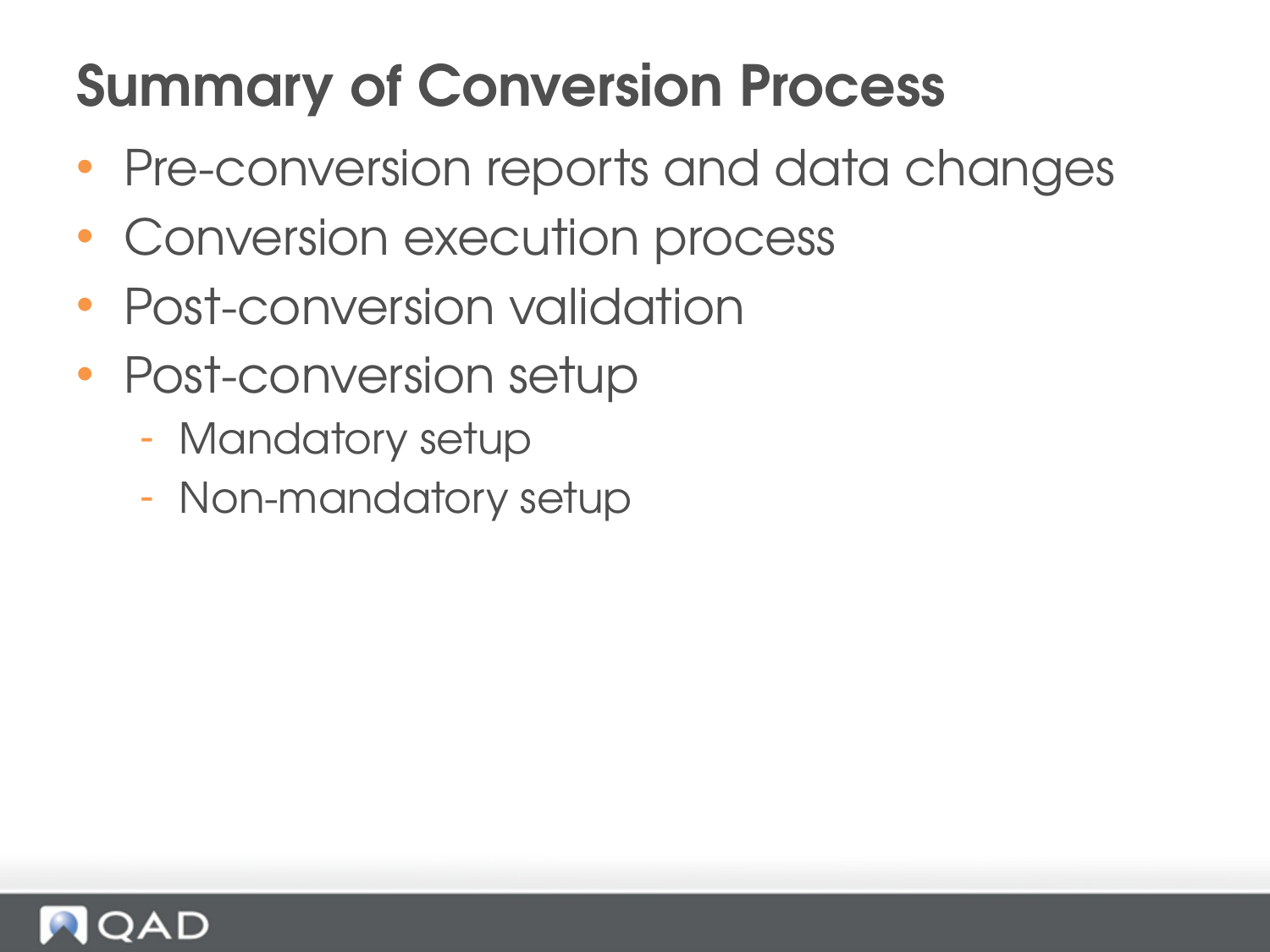

# Summary of Conversion Process
Pre-conversion reports and data changes
Conversion execution process
Post-conversion validation
Post-conversion setup
Mandatory setup
Non-mandatory setup